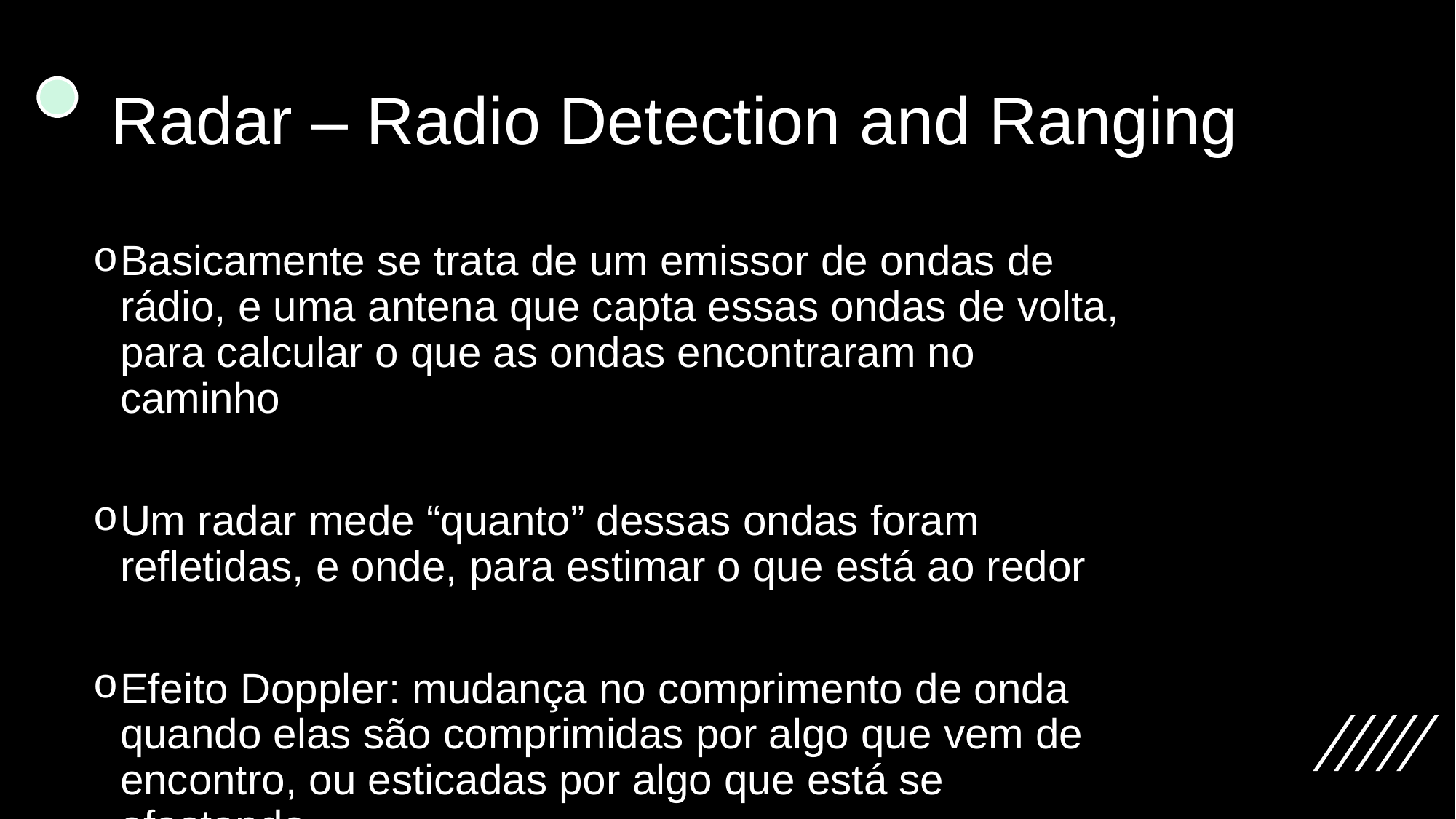

# Radar – Radio Detection and Ranging
Basicamente se trata de um emissor de ondas de rádio, e uma antena que capta essas ondas de volta, para calcular o que as ondas encontraram no caminho

Um radar mede “quanto” dessas ondas foram refletidas, e onde, para estimar o que está ao redor

Efeito Doppler: mudança no comprimento de onda quando elas são comprimidas por algo que vem de encontro, ou esticadas por algo que está se afastando